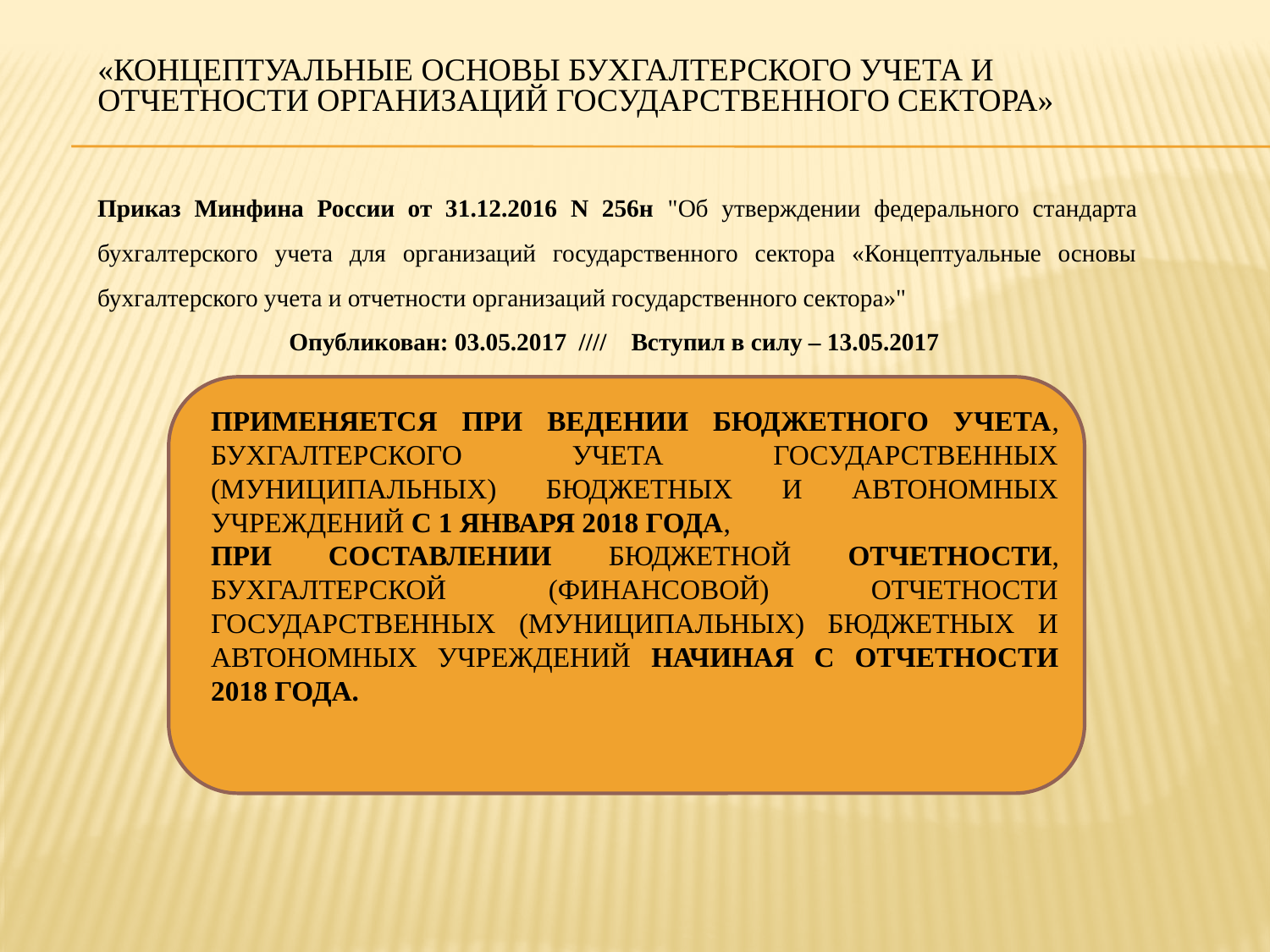

# «Концептуальные основы бухгалтерского учета и отчетности организаций государственного сектора»
Приказ Минфина России от 31.12.2016 N 256н "Об утверждении федерального стандарта бухгалтерского учета для организаций государственного сектора «Концептуальные основы бухгалтерского учета и отчетности организаций государственного сектора»"
Опубликован: 03.05.2017  ////    Вступил в силу – 13.05.2017

Применяется при ведении бюджетного учета, бухгалтерского учета государственных (муниципальных) бюджетных и автономных учреждений с 1 января 2018 года,
При составлении бюджетной отчетности, бухгалтерской (финансовой) отчетности государственных (муниципальных) бюджетных и автономных учреждений начиная с отчетности 2018 года.